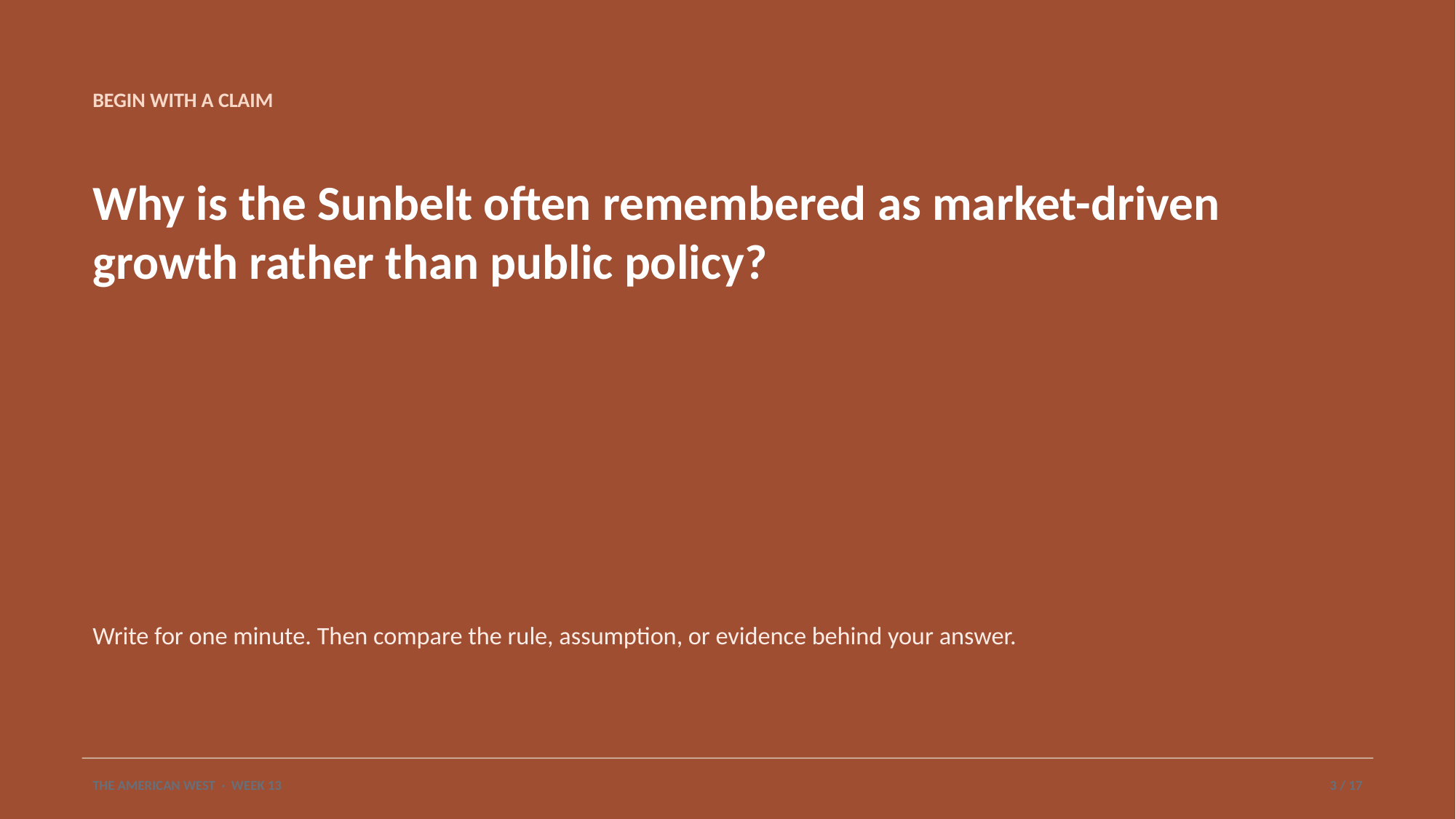

BEGIN WITH A CLAIM
Why is the Sunbelt often remembered as market-driven growth rather than public policy?
Write for one minute. Then compare the rule, assumption, or evidence behind your answer.

THE AMERICAN WEST  ·  WEEK 13
3 / 17